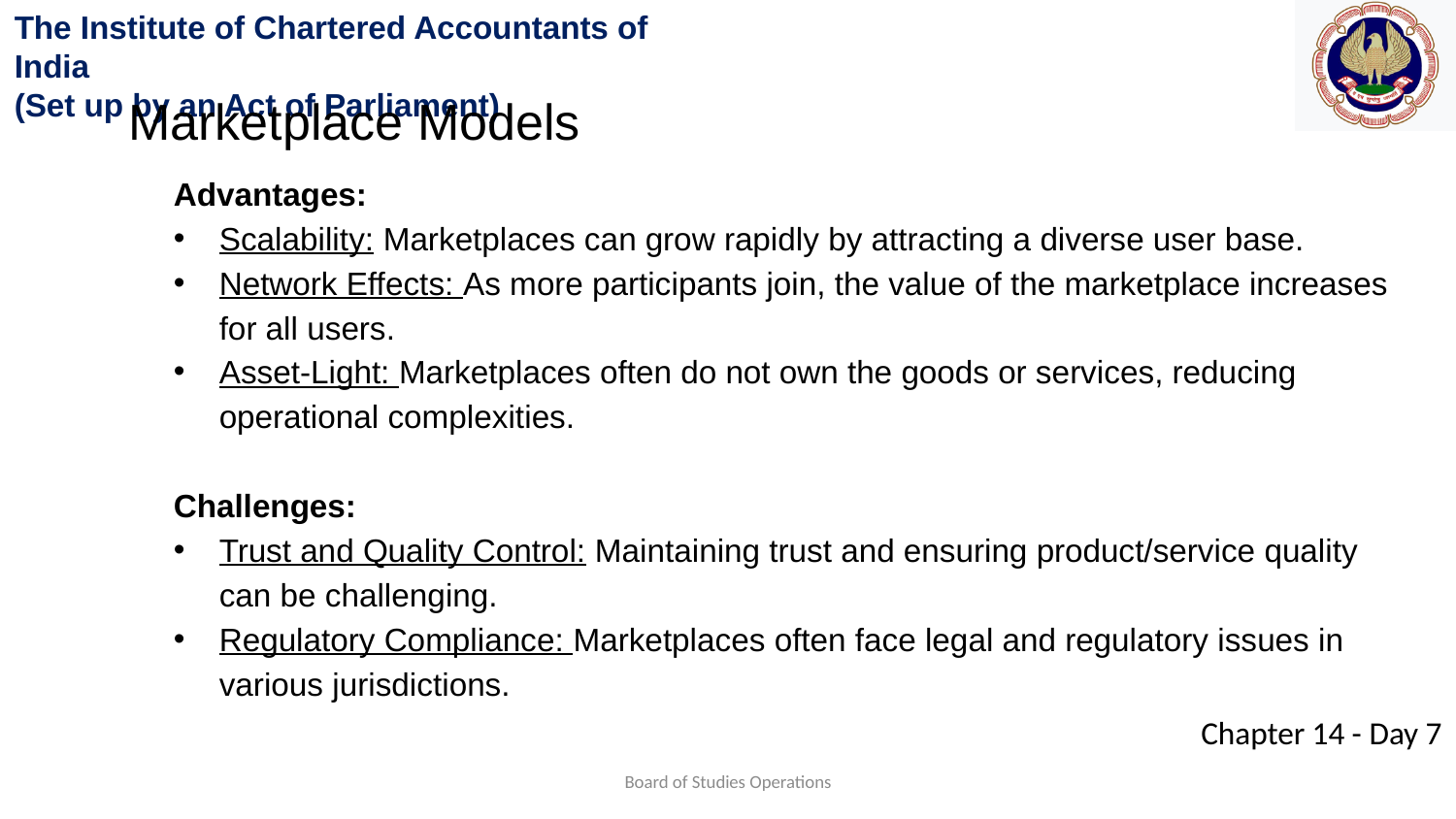

Marketplace Models
Advantages:
Scalability: Marketplaces can grow rapidly by attracting a diverse user base.
Network Effects: As more participants join, the value of the marketplace increases for all users.
Asset-Light: Marketplaces often do not own the goods or services, reducing operational complexities.

Challenges:
Trust and Quality Control: Maintaining trust and ensuring product/service quality can be challenging.
Regulatory Compliance: Marketplaces often face legal and regulatory issues in various jurisdictions.
Board of Studies Operations